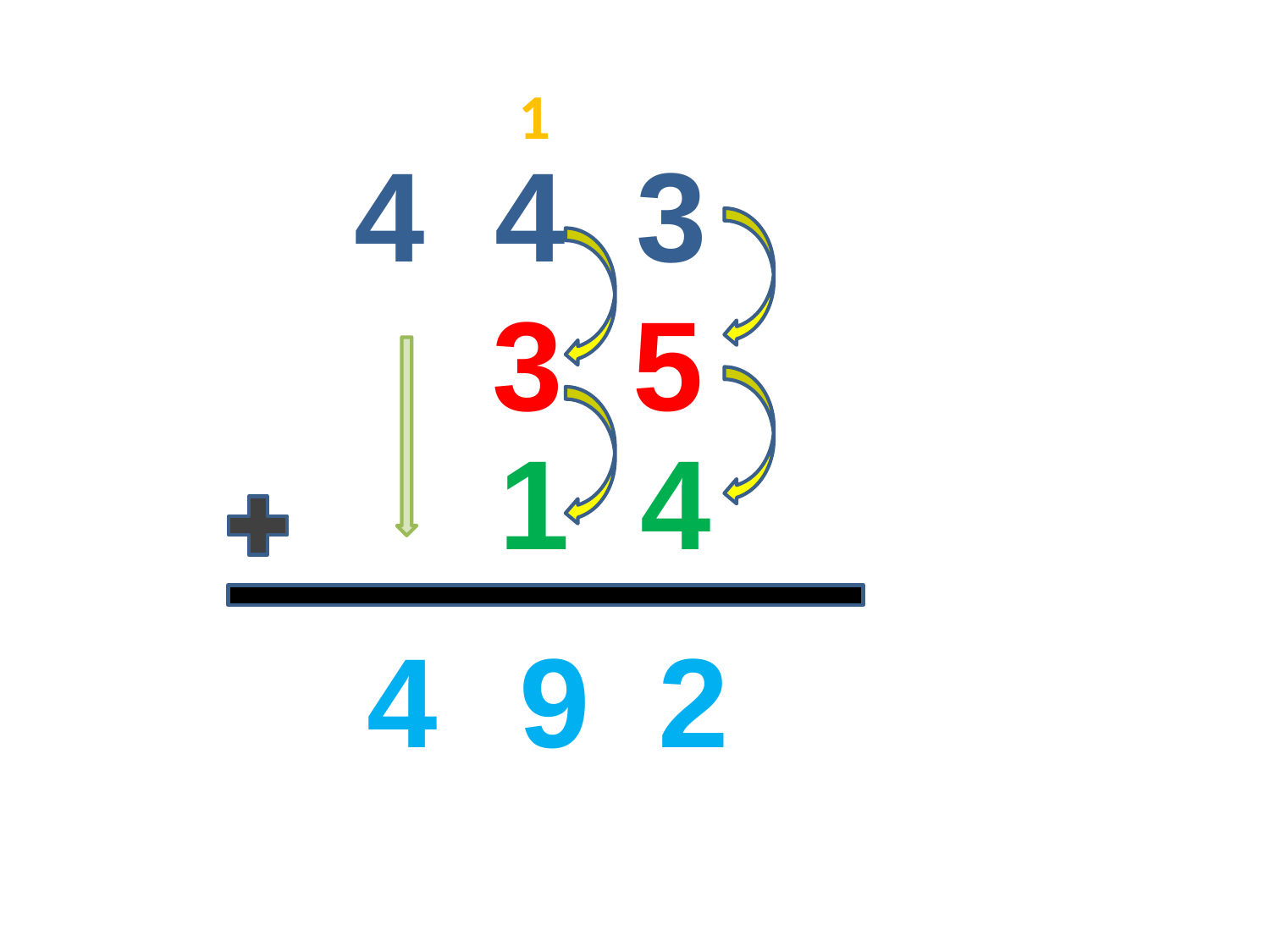

1
4  4  3

 3  5

1  4

4
9
2